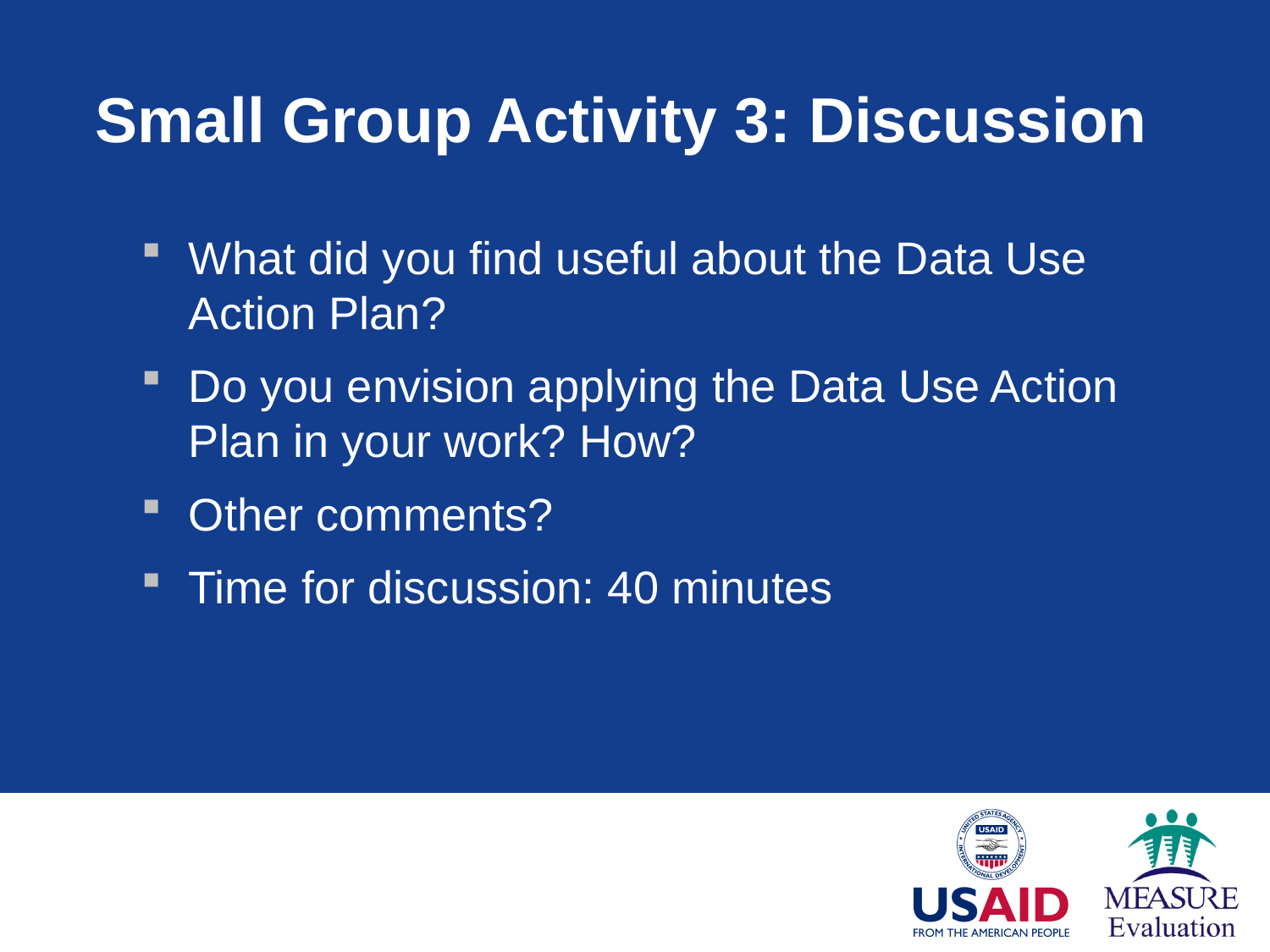

# Small Group Activity 3: Discussion
What did you find useful about the Data Use Action Plan?
Do you envision applying the Data Use Action Plan in your work? How?
Other comments?
Time for discussion: 40 minutes